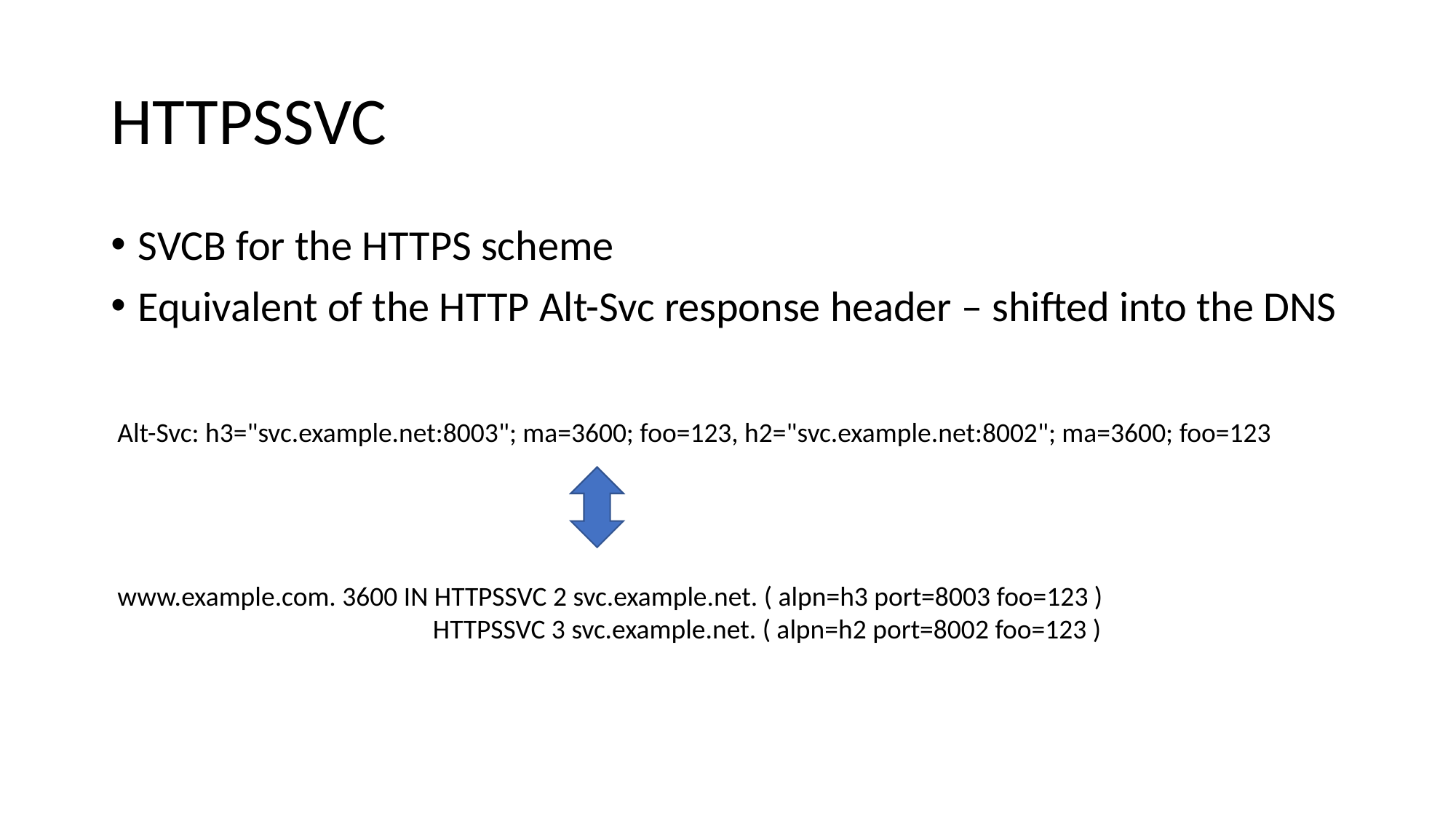

# HTTPSSVC
SVCB for the HTTPS scheme
Equivalent of the HTTP Alt-Svc response header – shifted into the DNS
Alt-Svc: h3="svc.example.net:8003"; ma=3600; foo=123, h2="svc.example.net:8002"; ma=3600; foo=123

www.example.com. 3600 IN HTTPSSVC 2 svc.example.net. ( alpn=h3 port=8003 foo=123 )
                                                   HTTPSSVC 3 svc.example.net. ( alpn=h2 port=8002 foo=123 )